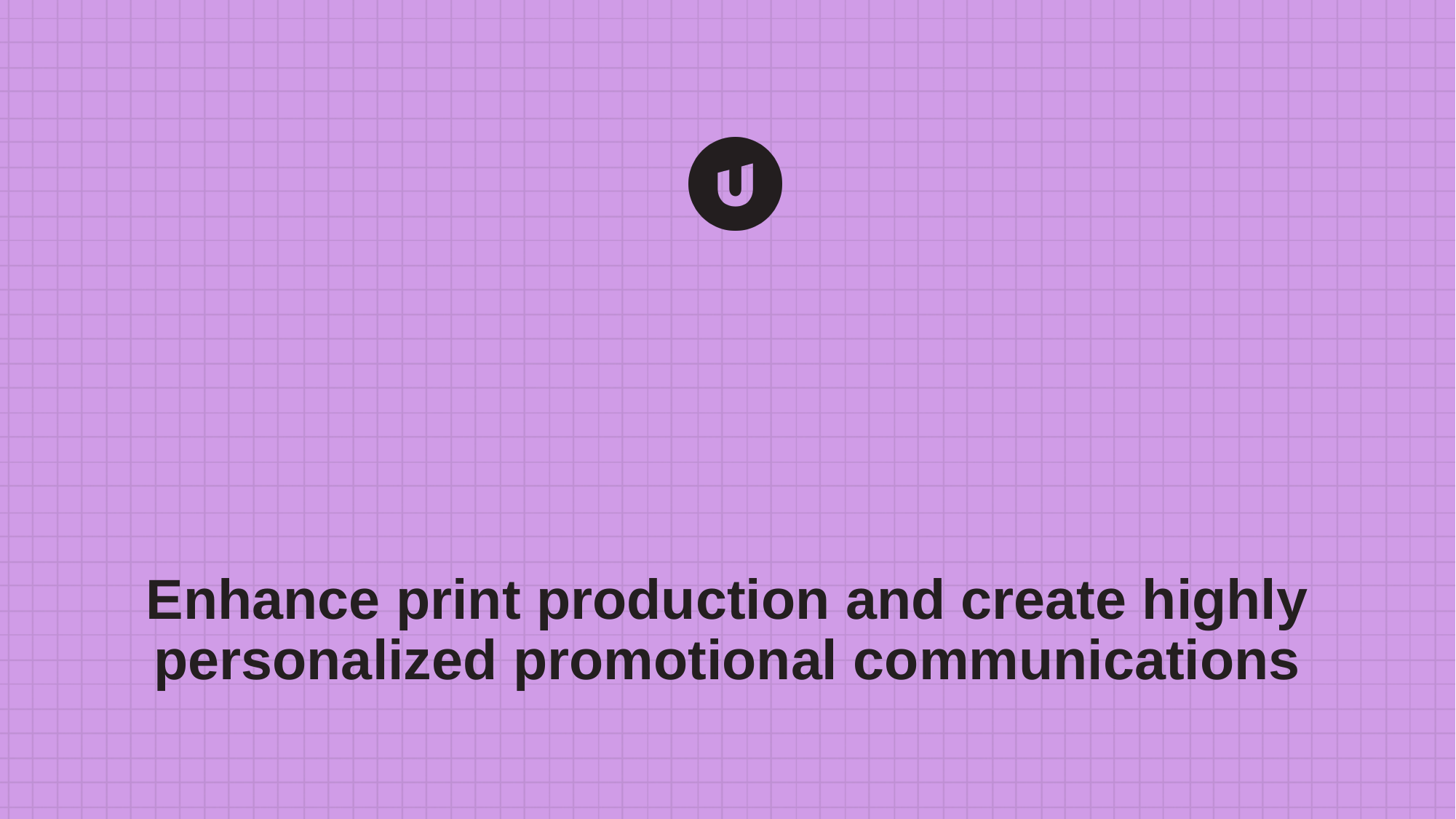

# Enhance print production and create highly personalized promotional communications